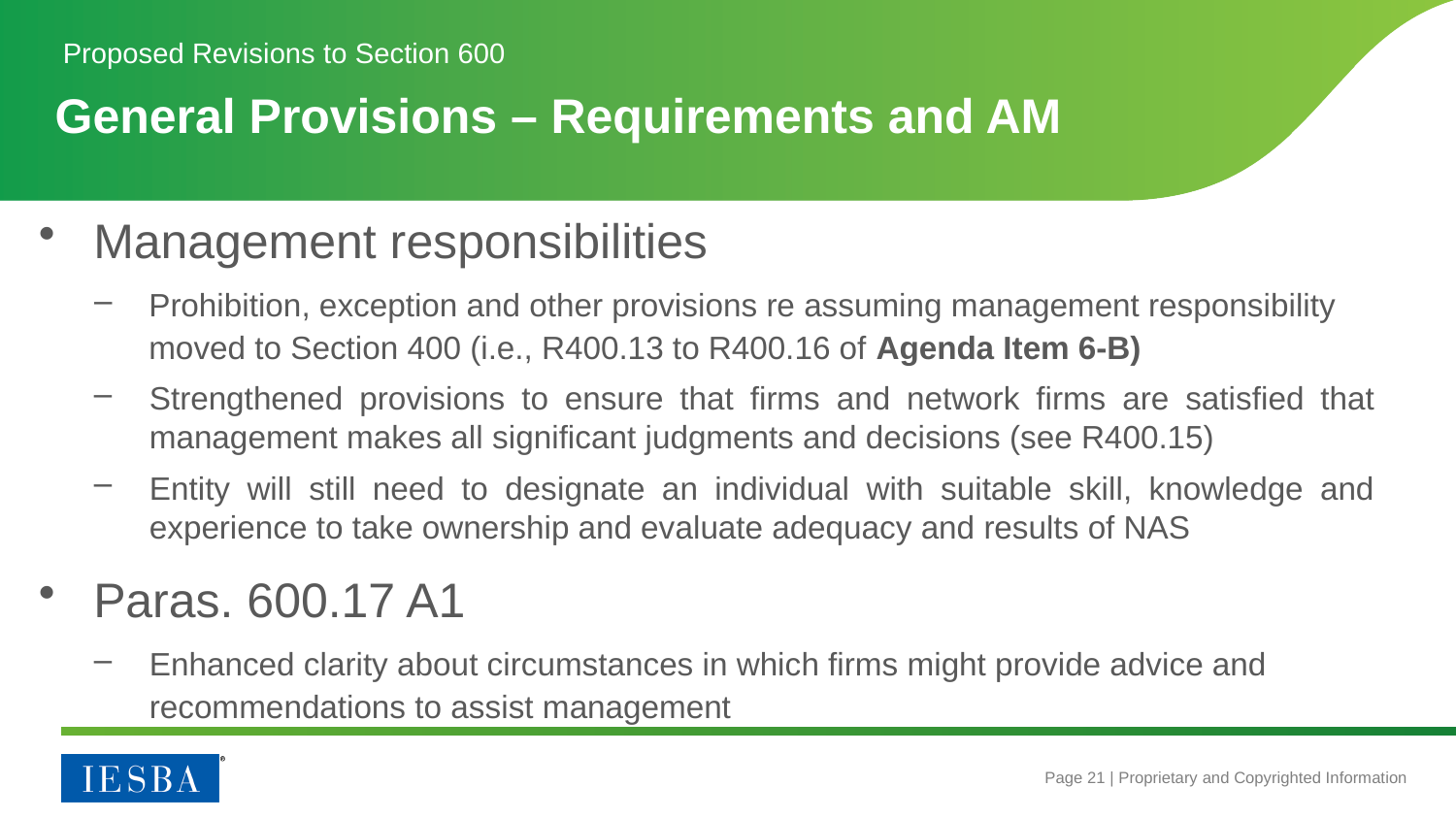

Proposed Revisions to Section 600
# General Provisions – Requirements and AM
Management responsibilities
Prohibition, exception and other provisions re assuming management responsibility moved to Section 400 (i.e., R400.13 to R400.16 of Agenda Item 6-B)
Strengthened provisions to ensure that firms and network firms are satisfied that management makes all significant judgments and decisions (see R400.15)
Entity will still need to designate an individual with suitable skill, knowledge and experience to take ownership and evaluate adequacy and results of NAS
Paras. 600.17 A1
Enhanced clarity about circumstances in which firms might provide advice and recommendations to assist management